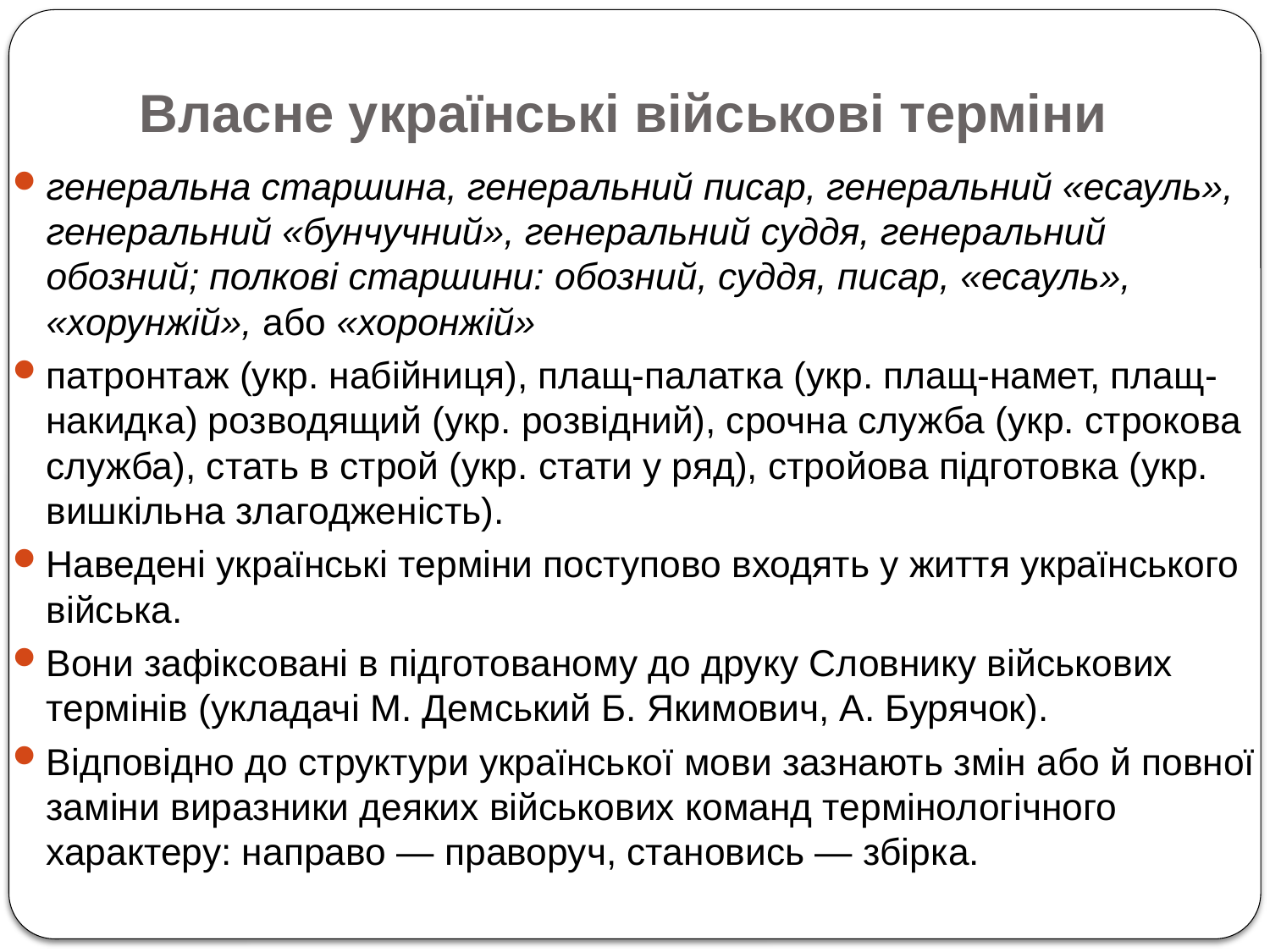

# Власне українські військові терміни
генеральна старшина, генеральний писар, генеральний «есауль», генеральний «бунчучний», генеральний суддя, генеральний обозний; полкові старшини: обозний, суддя, писар, «есауль», «хорунжій», або «хоронжій»
патронтаж (укр. набійниця), плащ-палатка (укр. плащ-намет, плащ-накидка) розводящий (укр. розвідний), срочна служба (укр. строкова служба), стать в строй (укр. стати у ряд), стройова підготовка (укр. вишкільна злагодженість).
Наведені українські терміни поступово входять у життя українського війська.
Вони зафіксовані в підготованому до друку Словнику військових термінів (укладачі М. Демський Б. Якимович, А. Бурячок).
Відповідно до структури української мови зазнають змін або й повної заміни виразники деяких військових команд термінологічного характеру: направо — праворуч, становись — збірка.